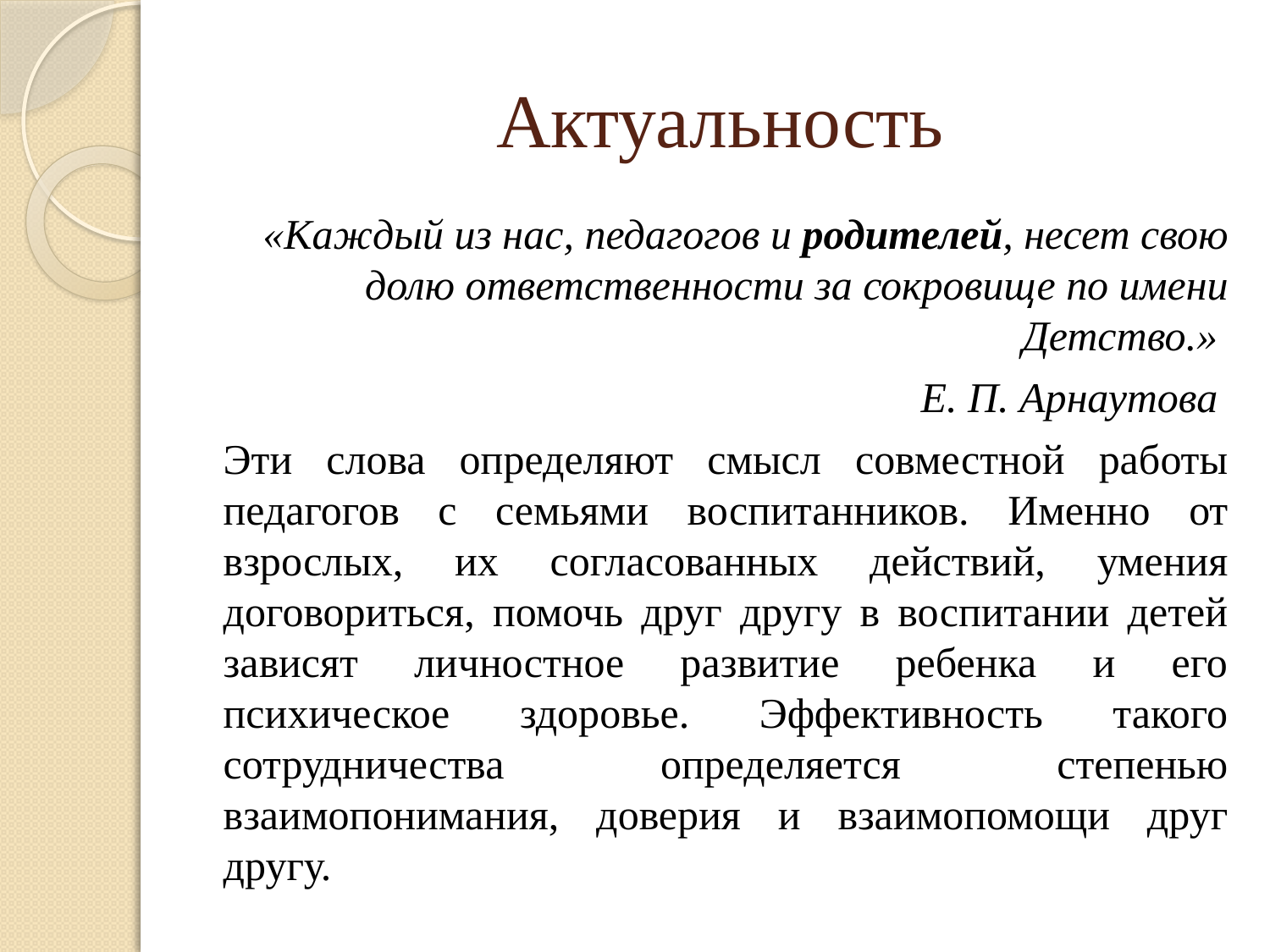

# Актуальность
«Каждый из нас, педагогов и родителей, несет свою долю ответственности за сокровище по имени Детство.»
 Е. П. Арнаутова
Эти слова определяют смысл совместной работы педагогов с семьями воспитанников. Именно от взрослых, их согласованных действий, умения договориться, помочь друг другу в воспитании детей зависят личностное развитие ребенка и его психическое здоровье. Эффективность такого сотрудничества определяется степенью взаимопонимания, доверия и взаимопомощи друг другу.